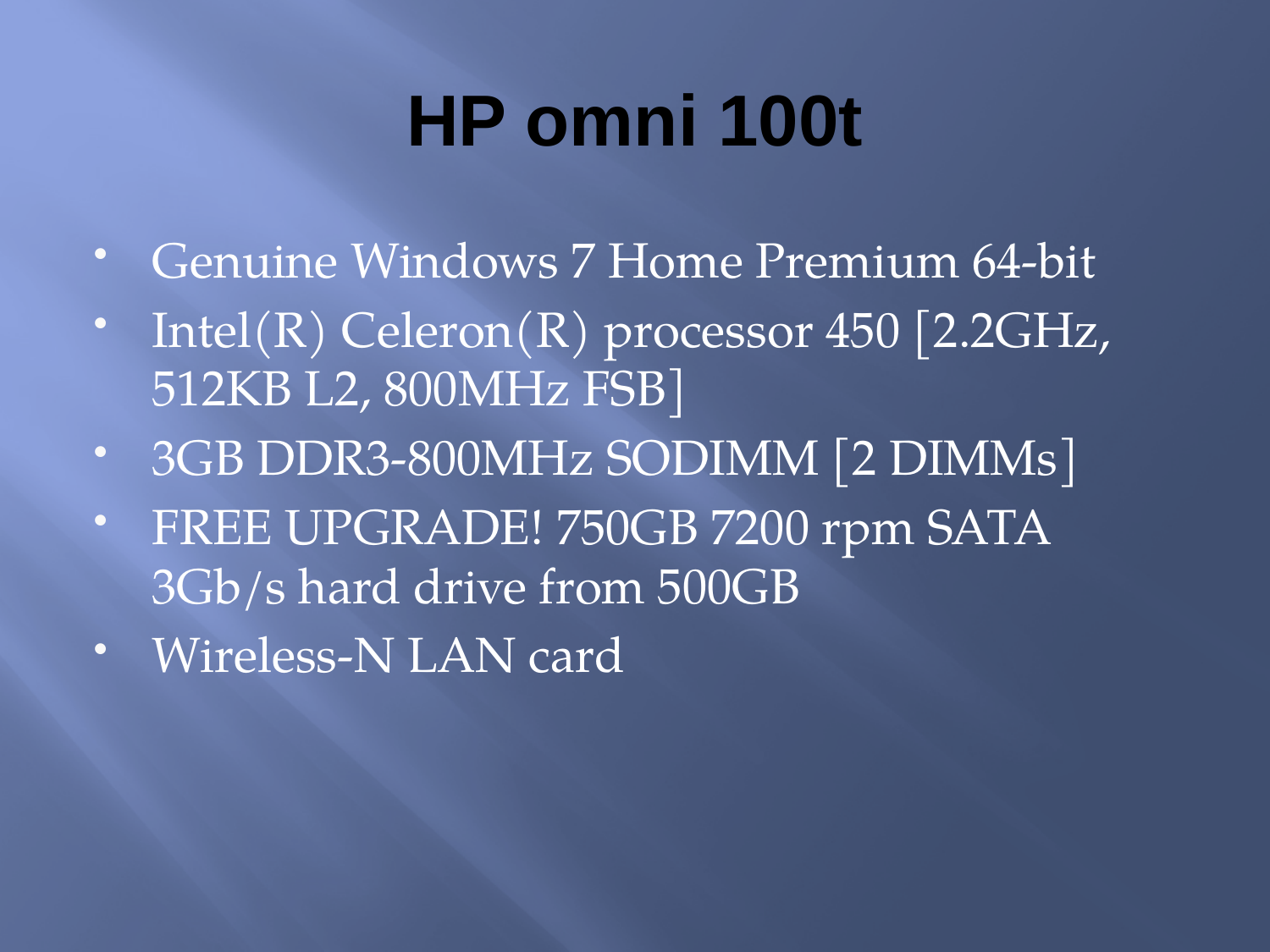

# HP omni 100t
Genuine Windows 7 Home Premium 64-bit
Intel(R) Celeron(R) processor 450 [2.2GHz, 512KB L2, 800MHz FSB]
3GB DDR3-800MHz SODIMM [2 DIMMs]
FREE UPGRADE! 750GB 7200 rpm SATA 3Gb/s hard drive from 500GB
Wireless-N LAN card